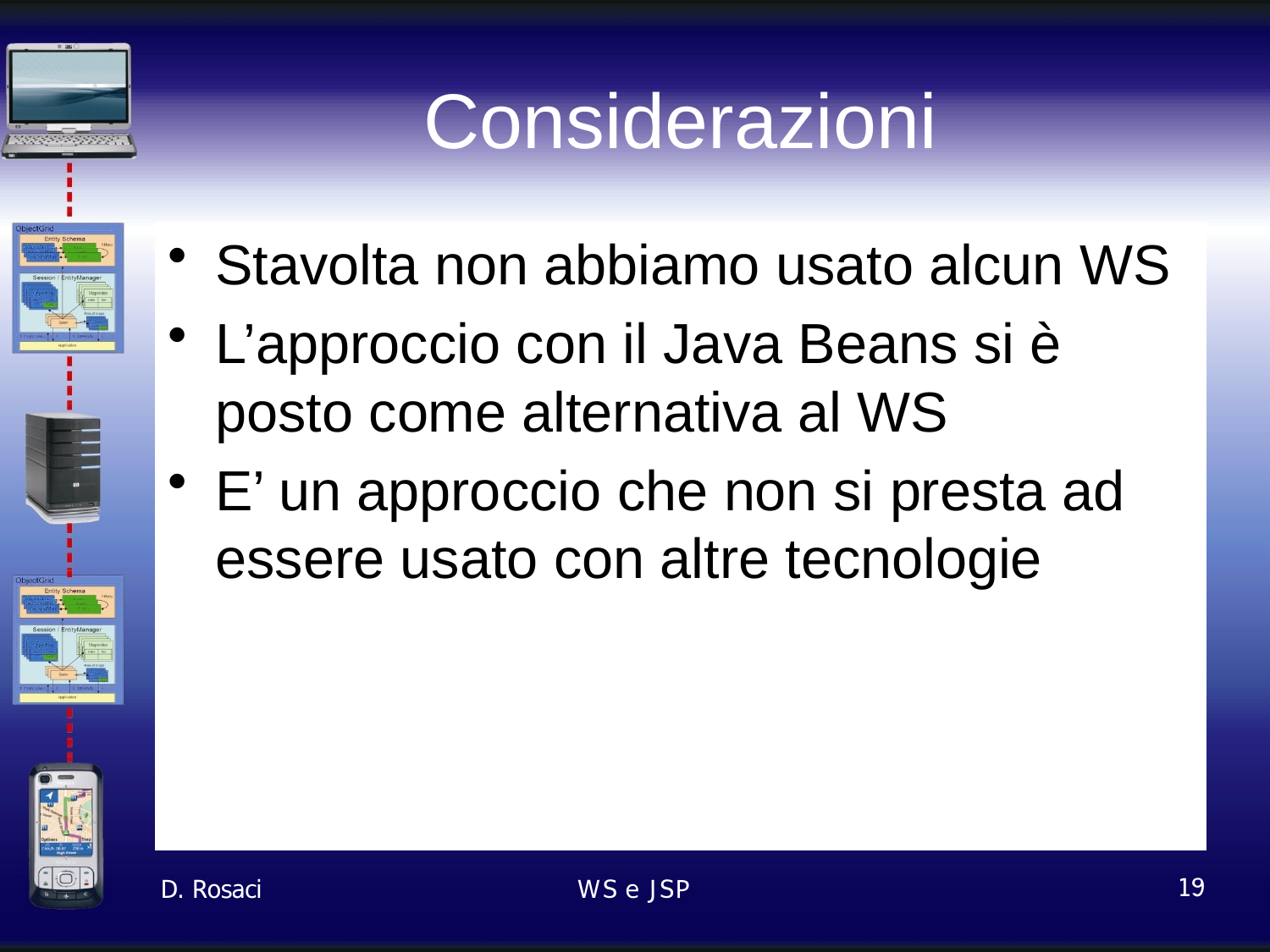

# Considerazioni
Stavolta non abbiamo usato alcun WS
L’approccio con il Java Beans si è posto come alternativa al WS
E’ un approccio che non si presta ad essere usato con altre tecnologie
D. Rosaci
WS e JSP